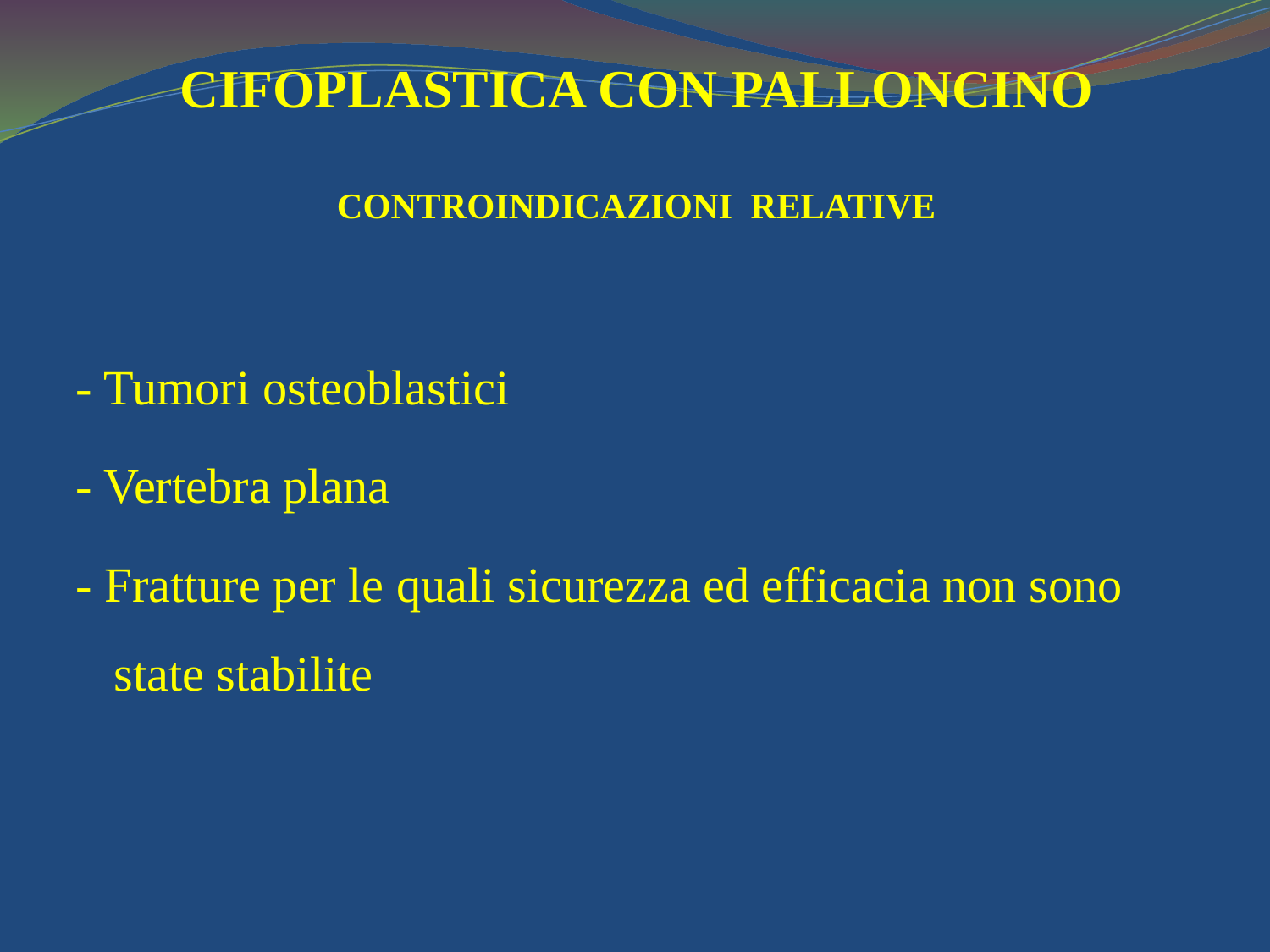

# CIFOPLASTICA CON PALLONCINO CONTROINDICAZIONI  RELATIVE

- Tumori osteoblastici
- Vertebra plana
- Fratture per le quali sicurezza ed efficacia non sono state stabilite